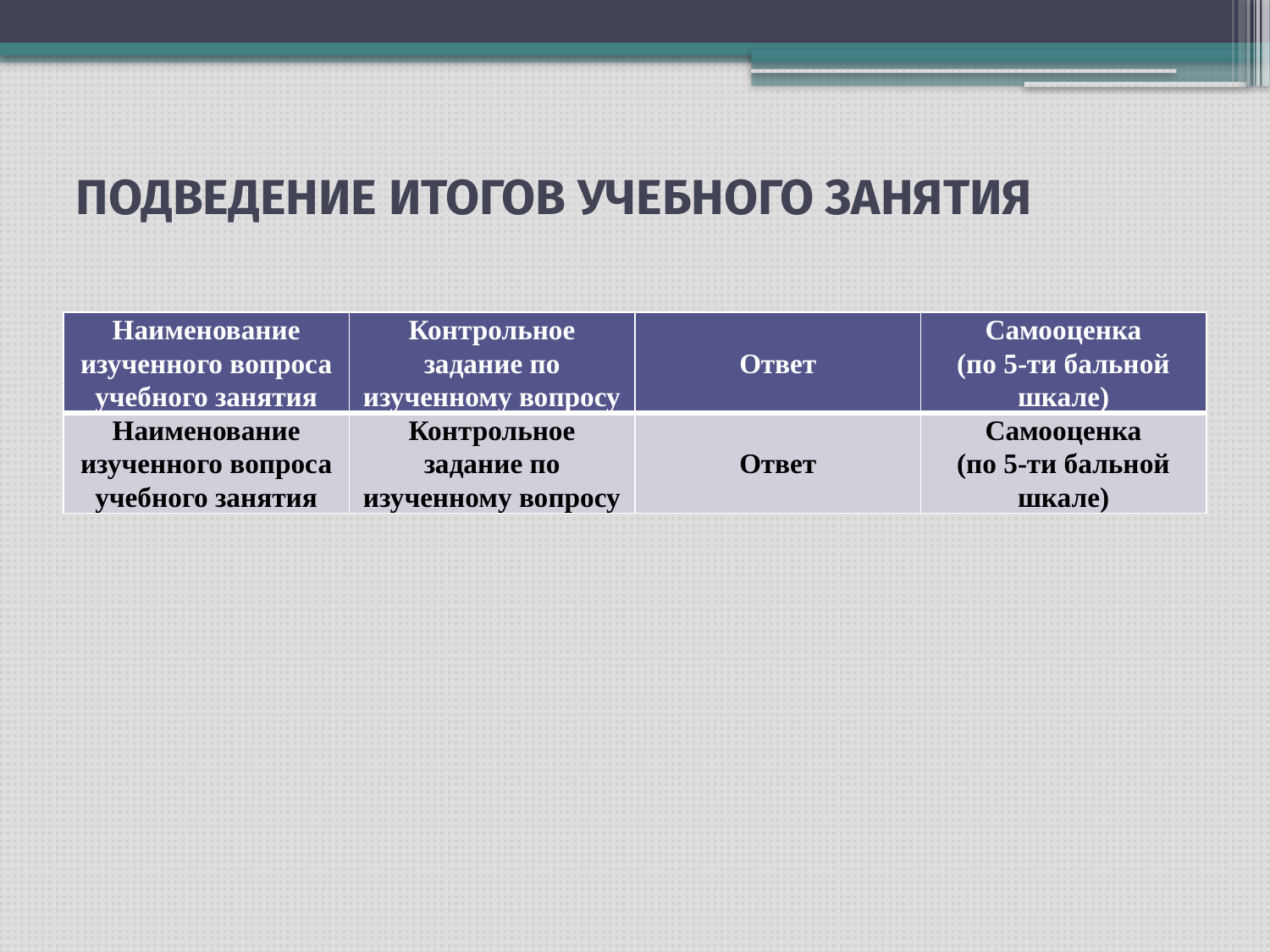

# ПОДВЕДЕНИЕ ИТОГОВ УЧЕБНОГО ЗАНЯТИЯ
| Наименование изученного вопроса учебного занятия | Контрольное задание по изученному вопросу | Ответ | Самооценка (по 5-ти бальной шкале) |
| --- | --- | --- | --- |
| Наименование изученного вопроса учебного занятия | Контрольное задание по изученному вопросу | Ответ | Самооценка (по 5-ти бальной шкале) |